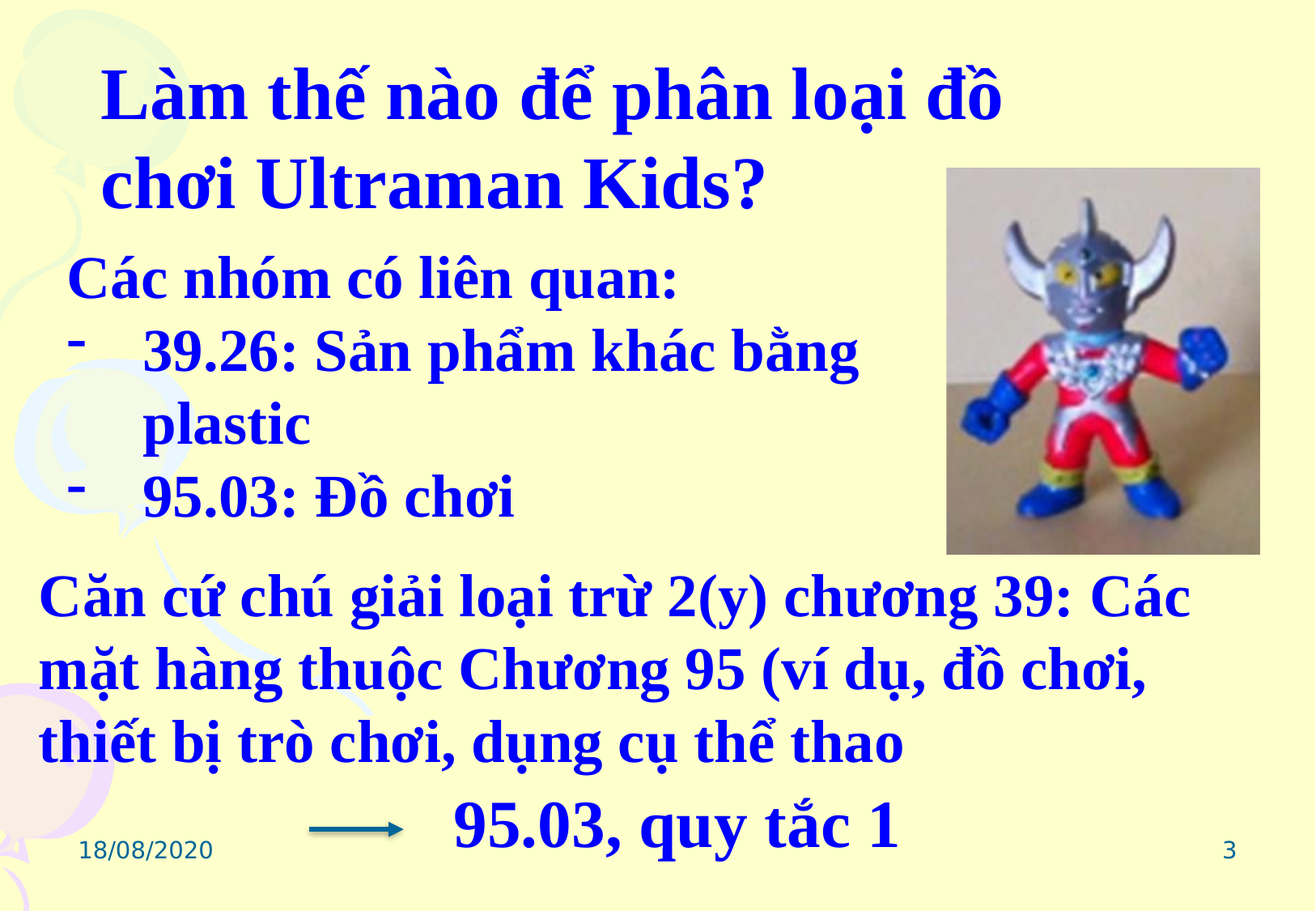

Làm thế nào để phân loại đồ chơi Ultraman Kids?

Các nhóm có liên quan:
39.26: Sản phẩm khác bằng plastic
95.03: Đồ chơi
Căn cứ chú giải loại trừ 2(y) chương 39: Các mặt hàng thuộc Chương 95 (ví dụ, đồ chơi, thiết bị trò chơi, dụng cụ thể thao
95.03, quy tắc 1
18/08/2020
3